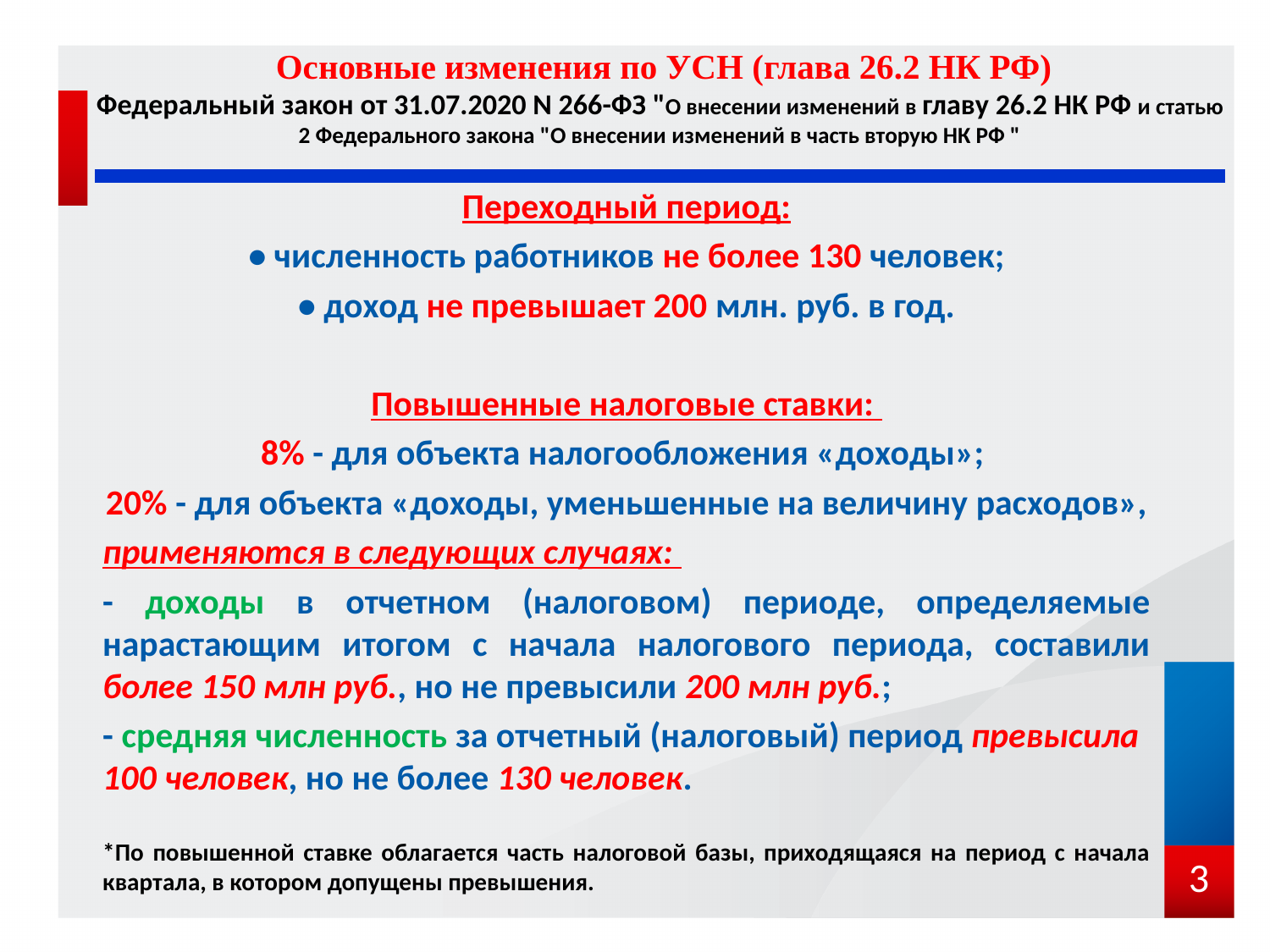

# Основные изменения по УСН (глава 26.2 НК РФ) Федеральный закон от 31.07.2020 N 266-ФЗ "О внесении изменений в главу 26.2 НК РФ и статью 2 Федерального закона "О внесении изменений в часть вторую НК РФ "
Переходный период:
• численность работников не более 130 человек;
• доход не превышает 200 млн. руб. в год.

Повышенные налоговые ставки:
8% - для объекта налогообложения «доходы»;
20% - для объекта «доходы, уменьшенные на величину расходов»,
применяются в следующих случаях:
- доходы в отчетном (налоговом) периоде, определяемые нарастающим итогом с начала налогового периода, составили более 150 млн руб., но не превысили 200 млн руб.;
- средняя численность за отчетный (налоговый) период превысила 100 человек, но не более 130 человек.

*По повышенной ставке облагается часть налоговой базы, приходящаяся на период с начала квартала, в котором допущены превышения.
3